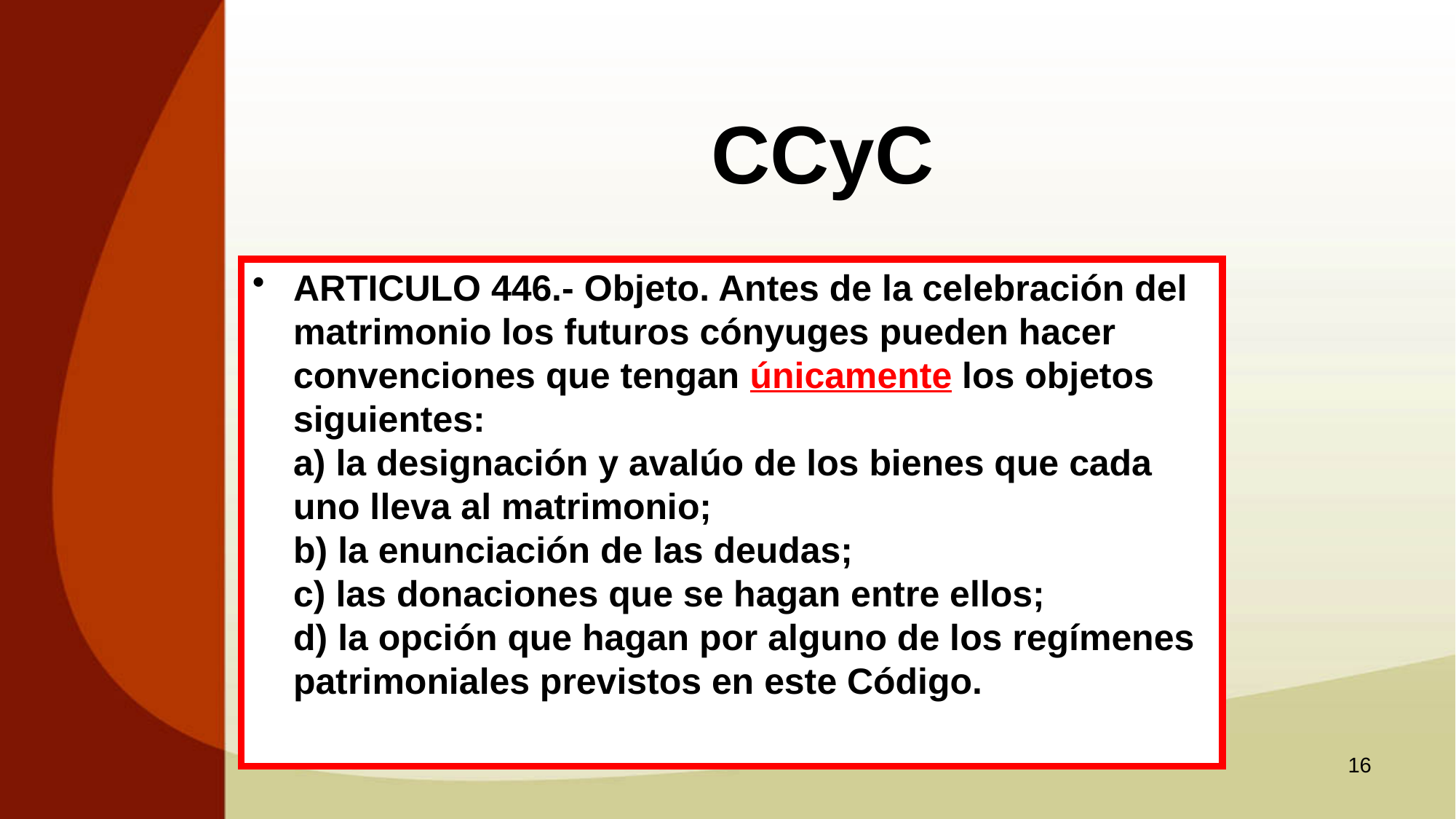

# CCyC
ARTICULO 446.- Objeto. Antes de la celebración del matrimonio los futuros cónyuges pueden hacer convenciones que tengan únicamente los objetos siguientes:
a) la designación y avalúo de los bienes que cada uno lleva al matrimonio;
b) la enunciación de las deudas;
c) las donaciones que se hagan entre ellos;
d) la opción que hagan por alguno de los regímenes patrimoniales previstos en este Código.
16